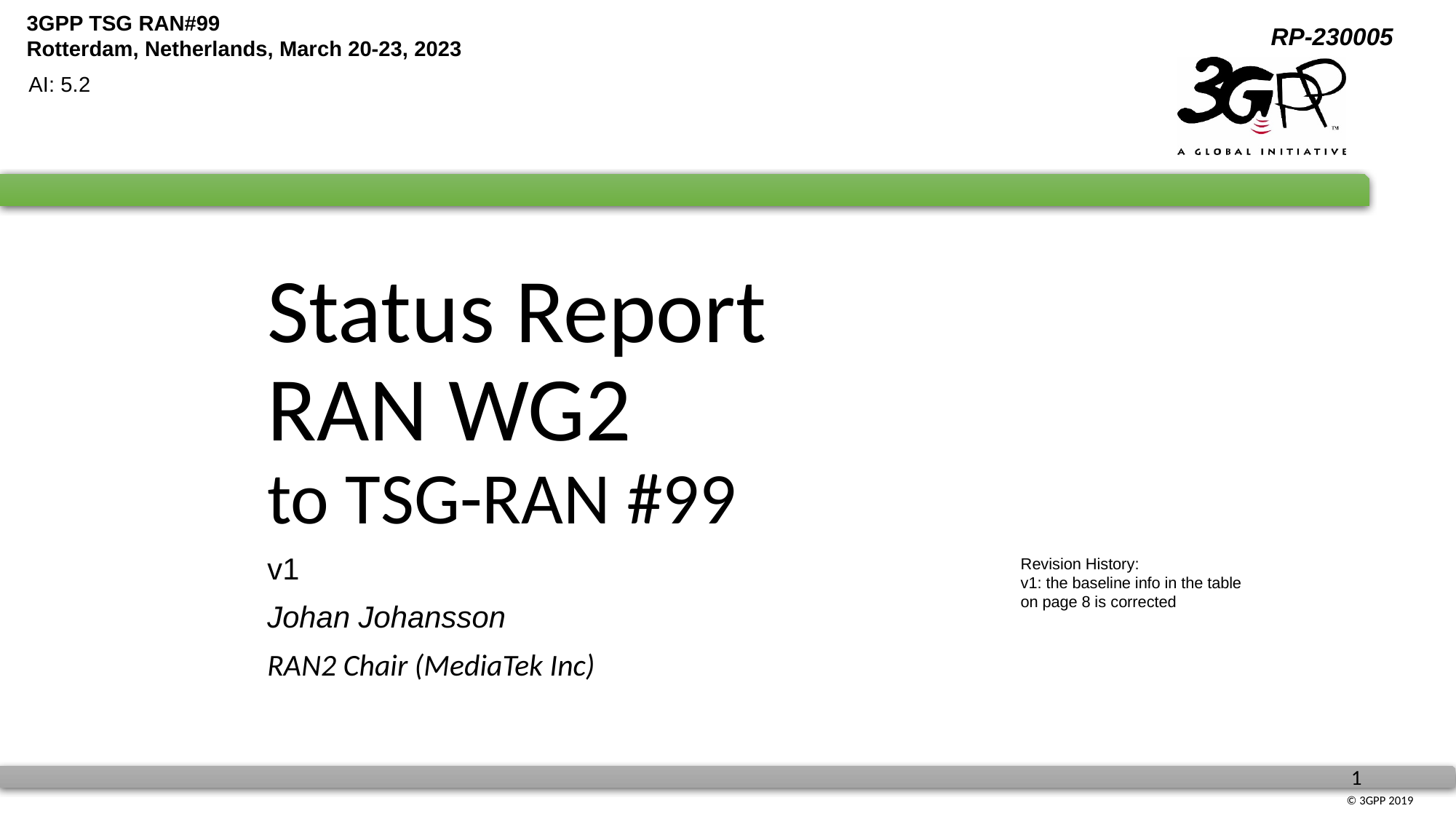

AI: 5.2
# Status Report RAN WG2 to TSG-RAN #99
v1
Johan Johansson
RAN2 Chair (MediaTek Inc)

Revision History:
v1: the baseline info in the table
on page 8 is corrected